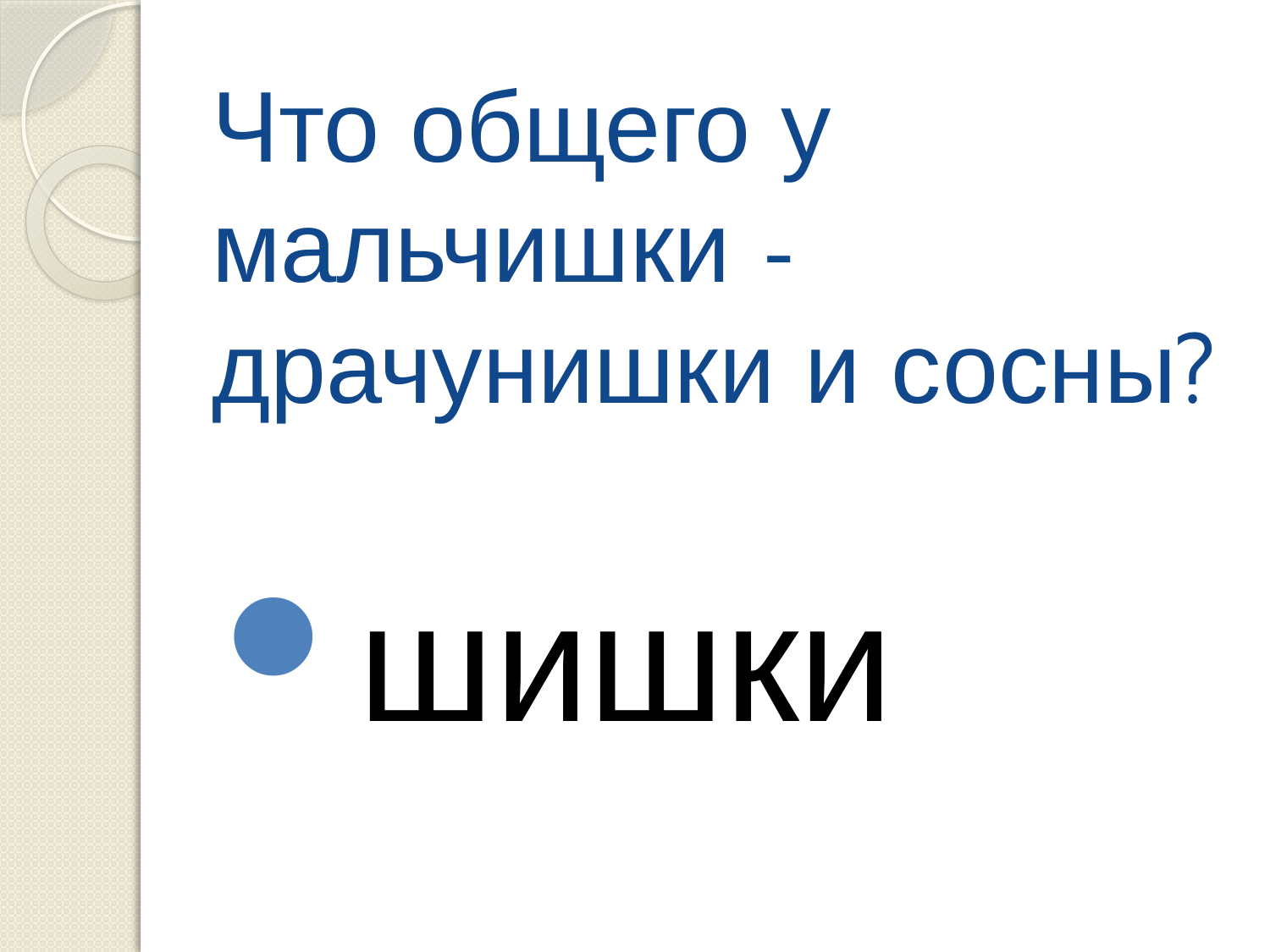

# Что общего у мальчишки -драчунишки и сосны?
шишки